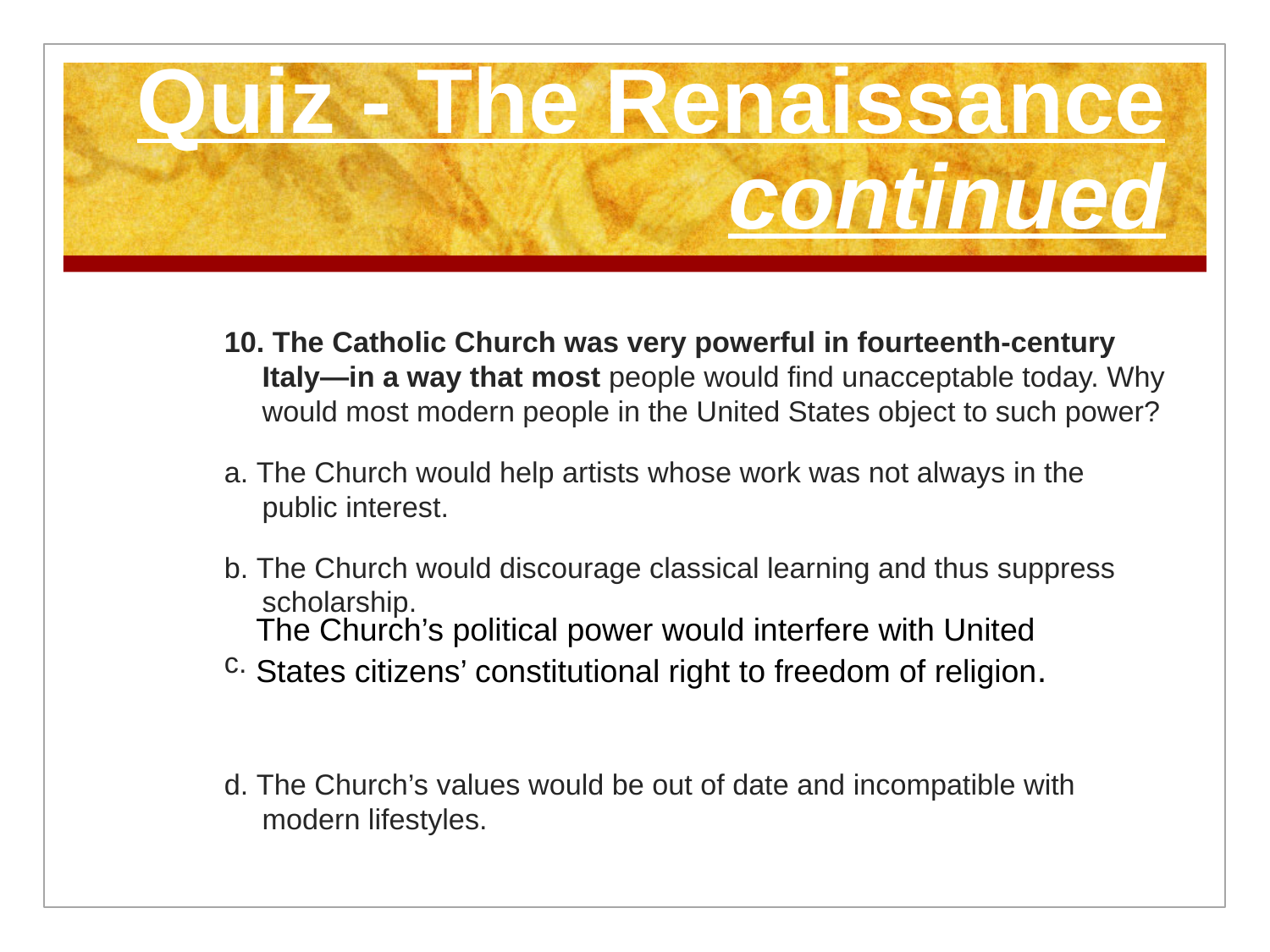

# Quiz - The Renaissance continued
10. The Catholic Church was very powerful in fourteenth-century Italy—in a way that most people would find unacceptable today. Why would most modern people in the United States object to such power?
a. The Church would help artists whose work was not always in the public interest.
b. The Church would discourage classical learning and thus suppress scholarship.
c.

d. The Church’s values would be out of date and incompatible with modern lifestyles.

The Church’s political power would interfere with United States citizens’ constitutional right to freedom of religion.